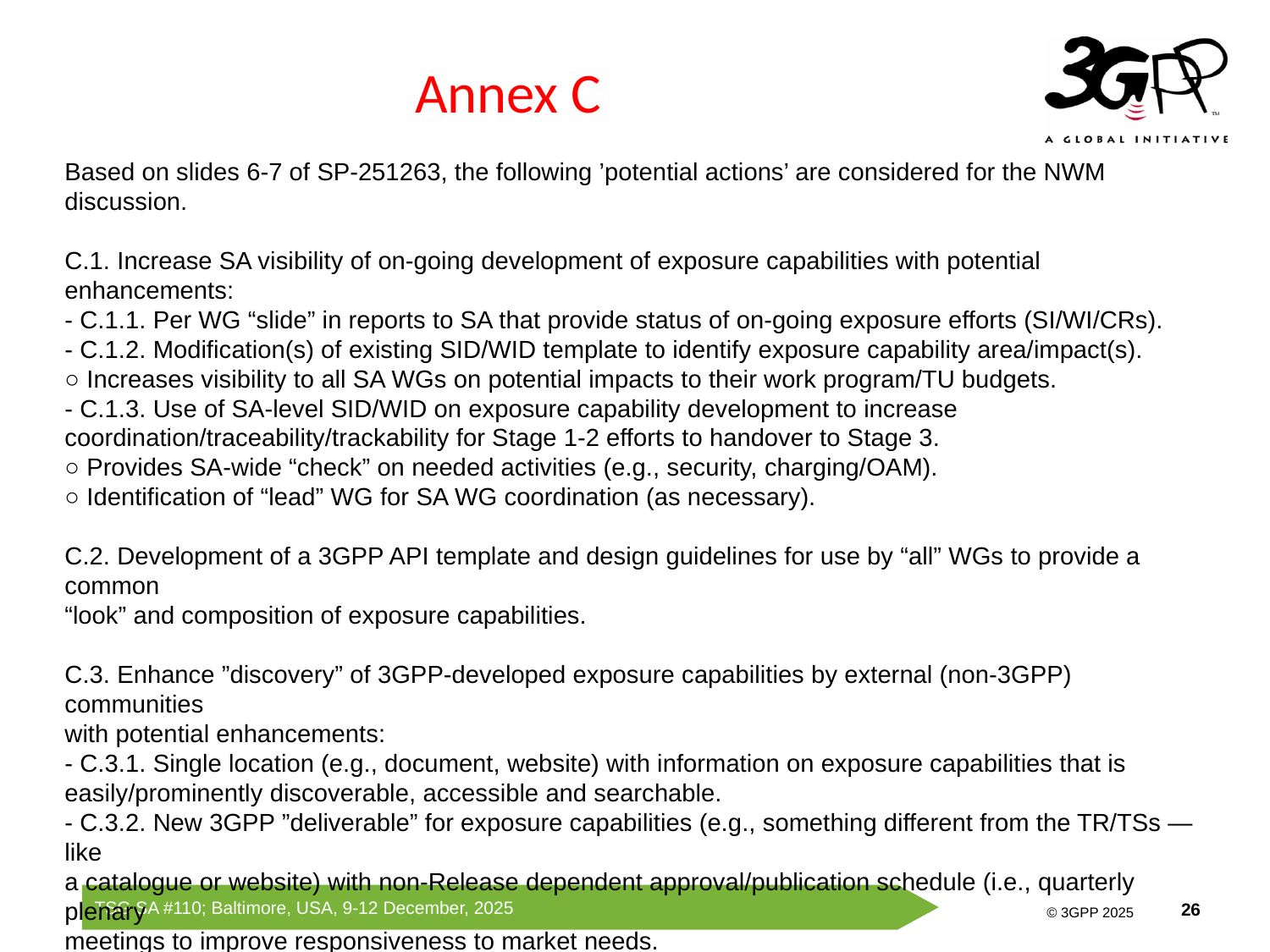

# Annex C
Based on slides 6-7 of SP-251263, the following ’potential actions’ are considered for the NWM discussion.

C.1. Increase SA visibility of on-going development of exposure capabilities with potential enhancements:
- C.1.1. Per WG “slide” in reports to SA that provide status of on-going exposure efforts (SI/WI/CRs).
- C.1.2. Modification(s) of existing SID/WID template to identify exposure capability area/impact(s).
○ Increases visibility to all SA WGs on potential impacts to their work program/TU budgets.
- C.1.3. Use of SA-level SID/WID on exposure capability development to increase
coordination/traceability/trackability for Stage 1-2 efforts to handover to Stage 3.
○ Provides SA-wide “check” on needed activities (e.g., security, charging/OAM).
○ Identification of “lead” WG for SA WG coordination (as necessary).

C.2. Development of a 3GPP API template and design guidelines for use by “all” WGs to provide a common
“look” and composition of exposure capabilities.

C.3. Enhance ”discovery” of 3GPP-developed exposure capabilities by external (non-3GPP) communities
with potential enhancements:
- C.3.1. Single location (e.g., document, website) with information on exposure capabilities that is
easily/prominently discoverable, accessible and searchable.
- C.3.2. New 3GPP ”deliverable” for exposure capabilities (e.g., something different from the TR/TSs — like
a catalogue or website) with non-Release dependent approval/publication schedule (i.e., quarterly plenary
meetings to improve responsiveness to market needs.

C.4. 3GPP could consider hosting API/developer events to increase awareness w/external entities (whether
this is in 3GPP scope is FFS).